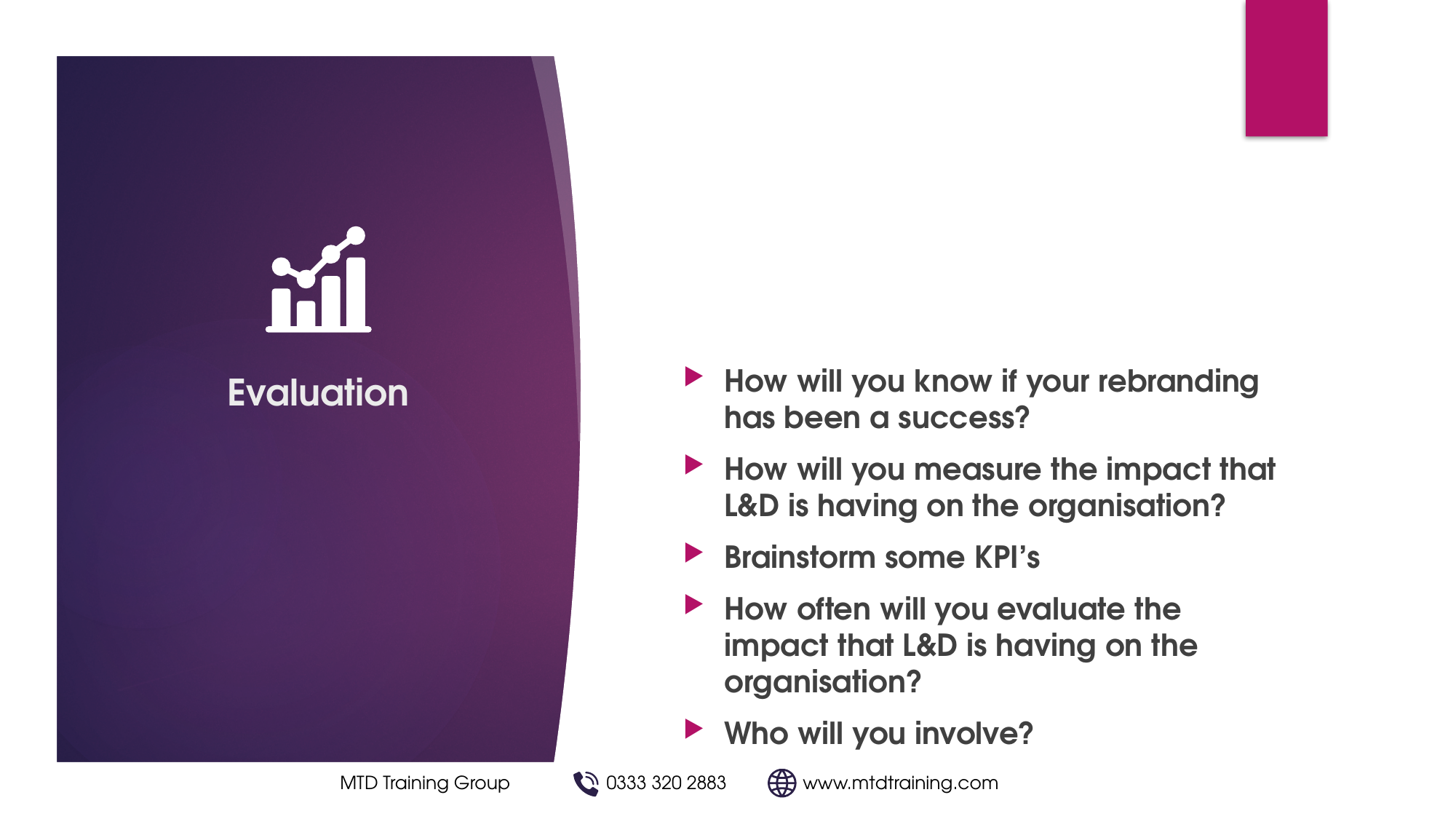

# Evaluation

How will you know if your rebranding has been a success?
How will you measure the impact that L&D is having on the organisation?
Brainstorm some KPI’s
How often will you evaluate the impact that L&D is having on the organisation?
Who will you involve?